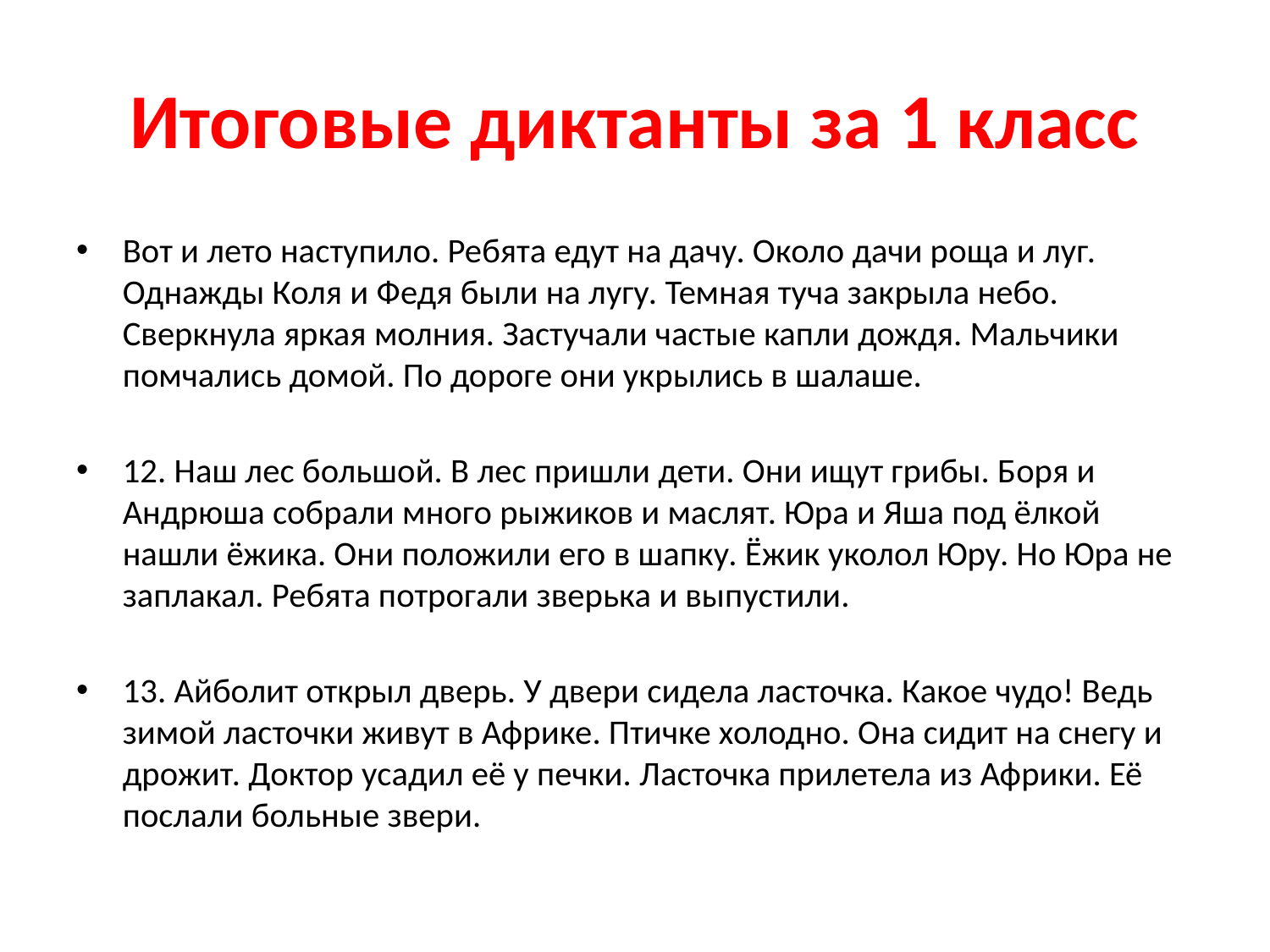

# Итоговые диктанты за 1 класс
Вот и лето наступило. Ребята едут на дачу. Около дачи роща и луг. Однажды Коля и Федя были на лугу. Темная туча закрыла небо. Сверкнула яркая молния. Застучали частые капли дождя. Мальчики помчались домой. По дороге они укрылись в шалаше.

12. Наш лес большой. В лес пришли дети. Они ищут грибы. Боря и Андрюша собрали много рыжиков и маслят. Юра и Яша под ёлкой нашли ёжика. Они положили его в шапку. Ёжик уколол Юру. Но Юра не заплакал. Ребята потрогали зверька и выпустили.

13. Айболит открыл дверь. У двери сидела ласточка. Какое чудо! Ведь зимой ласточки живут в Африке. Птичке холодно. Она сидит на снегу и дрожит. Доктор усадил её у печки. Ласточка прилетела из Африки. Её послали больные звери.